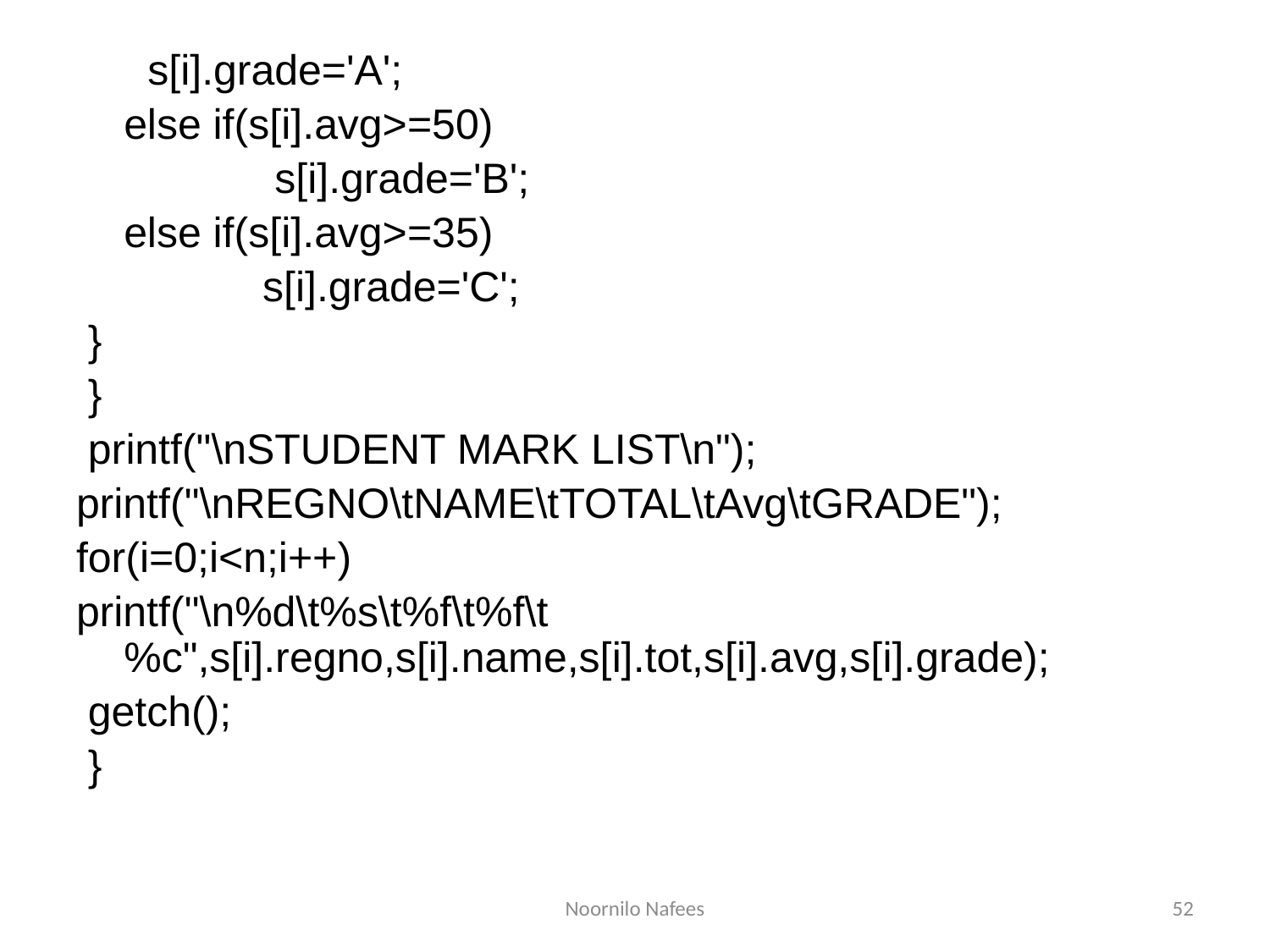

s[i].grade='A';
	else if(s[i].avg>=50)
		  s[i].grade='B';
	else if(s[i].avg>=35)
		 s[i].grade='C';
 }
 }
 printf("\nSTUDENT MARK LIST\n");
printf("\nREGNO\tNAME\tTOTAL\tAvg\tGRADE");
for(i=0;i<n;i++)
printf("\n%d\t%s\t%f\t%f\t%c",s[i].regno,s[i].name,s[i].tot,s[i].avg,s[i].grade);
 getch();
 }

Noornilo Nafees
52